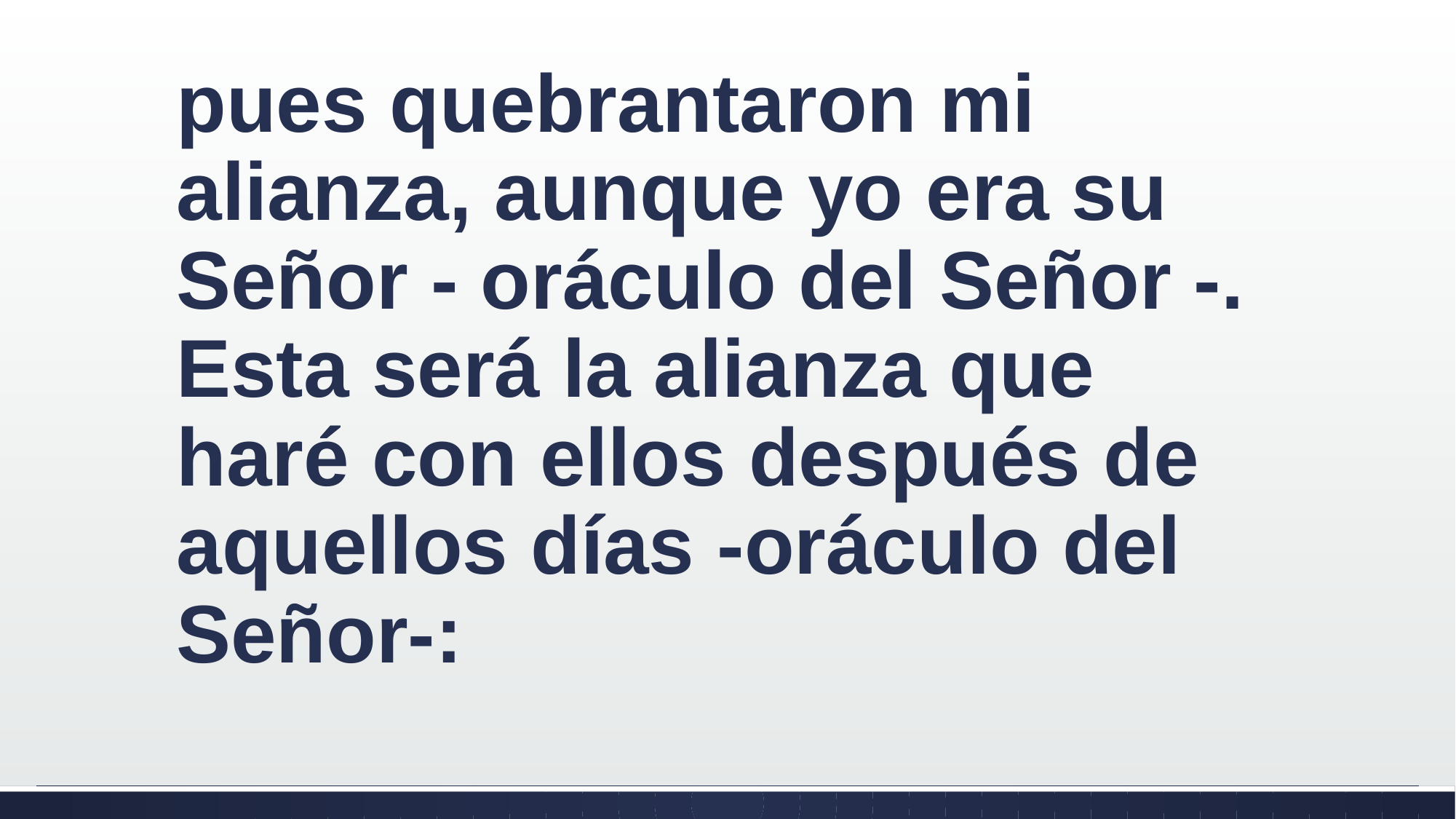

#
pues quebrantaron mi alianza, aunque yo era su Señor - oráculo del Señor -. Esta será la alianza que haré con ellos después de aquellos días -oráculo del Señor-: